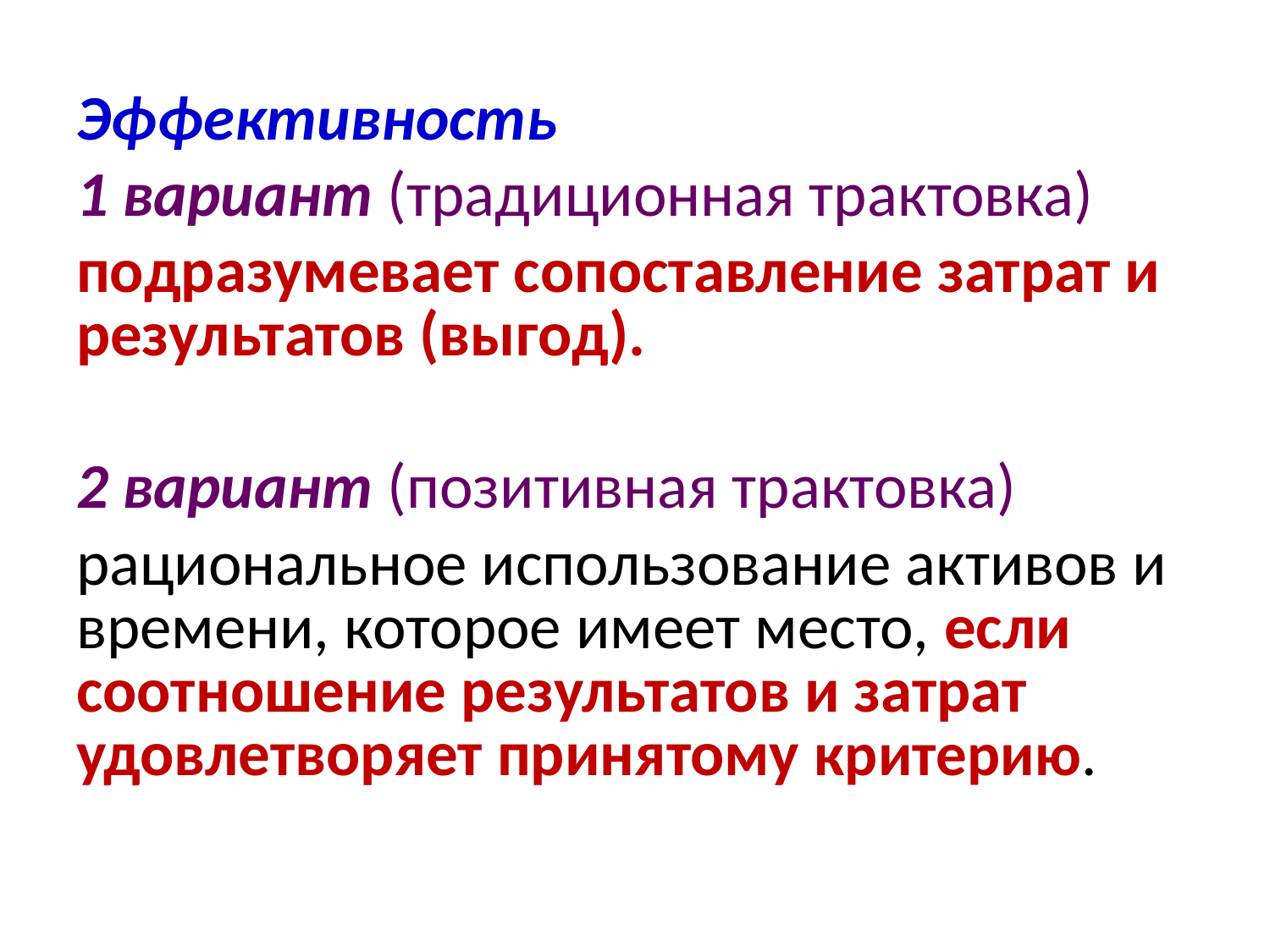

Эффективность
1 вариант (традиционная трактовка)
подразумевает сопоставление затрат и результатов (выгод).

2 вариант (позитивная трактовка)
рациональное использование активов и времени, которое имеет место, если соотношение результатов и затрат удовлетворяет принятому критерию.